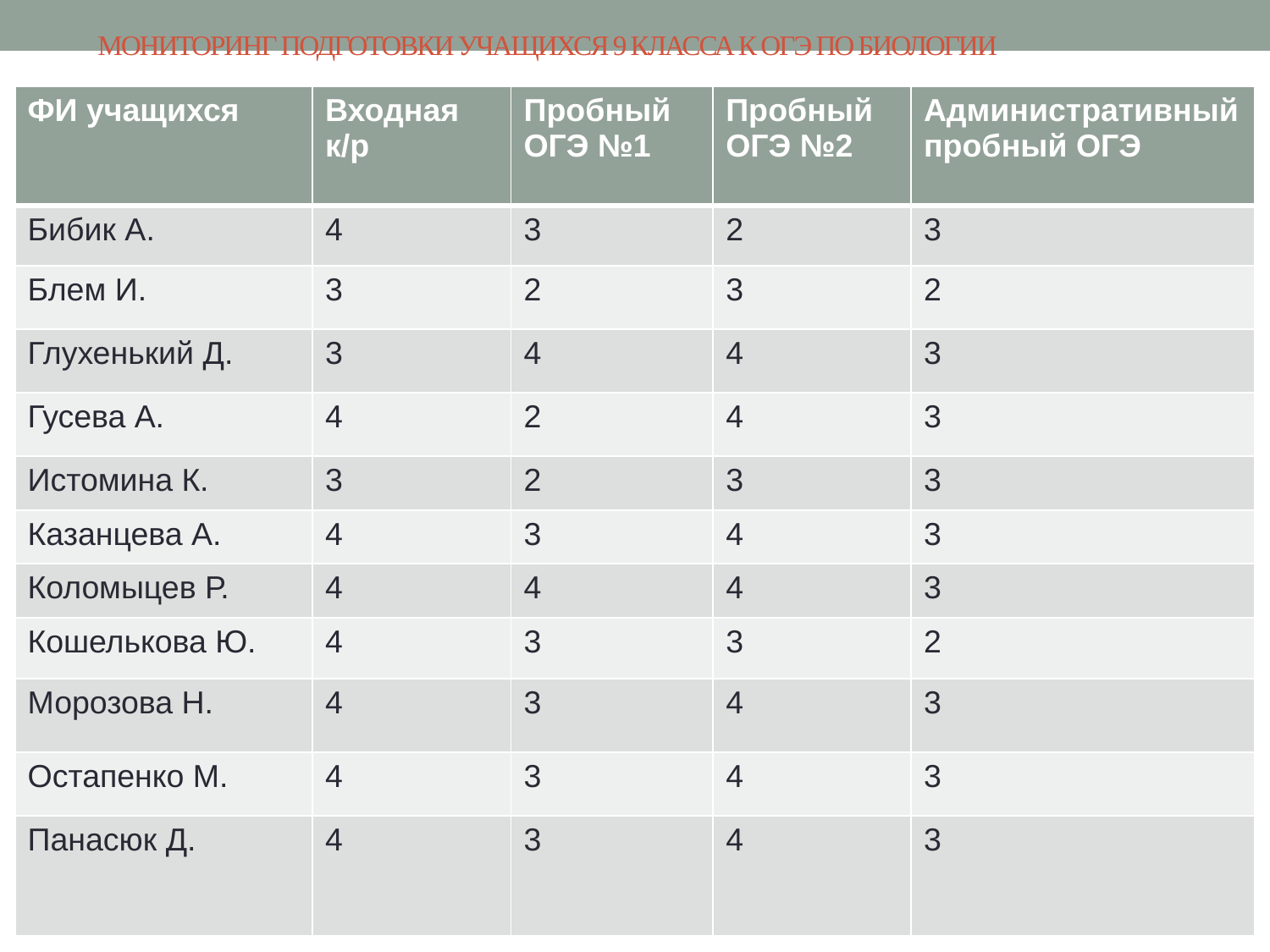

# Мониторинг подготовки учащихся 9 класса к ОГЭ по биологии
| ФИ учащихся | Входная к/р | Пробный ОГЭ №1 | Пробный ОГЭ №2 | Административный пробный ОГЭ |
| --- | --- | --- | --- | --- |
| Бибик А. | 4 | 3 | 2 | 3 |
| Блем И. | 3 | 2 | 3 | 2 |
| Глухенький Д. | 3 | 4 | 4 | 3 |
| Гусева А. | 4 | 2 | 4 | 3 |
| Истомина К. | 3 | 2 | 3 | 3 |
| Казанцева А. | 4 | 3 | 4 | 3 |
| Коломыцев Р. | 4 | 4 | 4 | 3 |
| Кошелькова Ю. | 4 | 3 | 3 | 2 |
| Морозова Н. | 4 | 3 | 4 | 3 |
| Остапенко М. | 4 | 3 | 4 | 3 |
| Панасюк Д. | 4 | 3 | 4 | 3 |